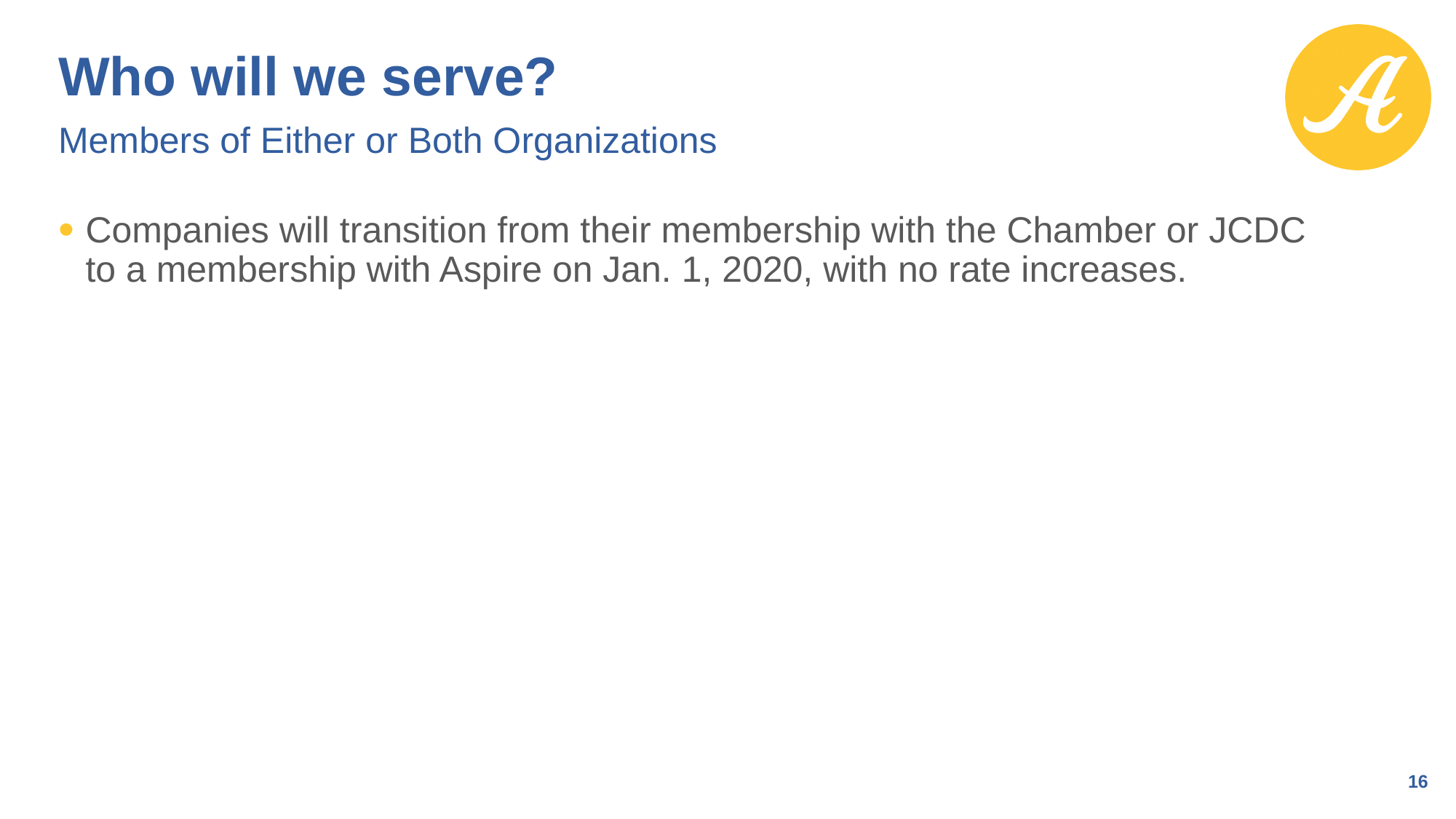

# Who will we serve?
Members of Either or Both Organizations
Companies will transition from their membership with the Chamber or JCDC to a membership with Aspire on Jan. 1, 2020, with no rate increases.
16